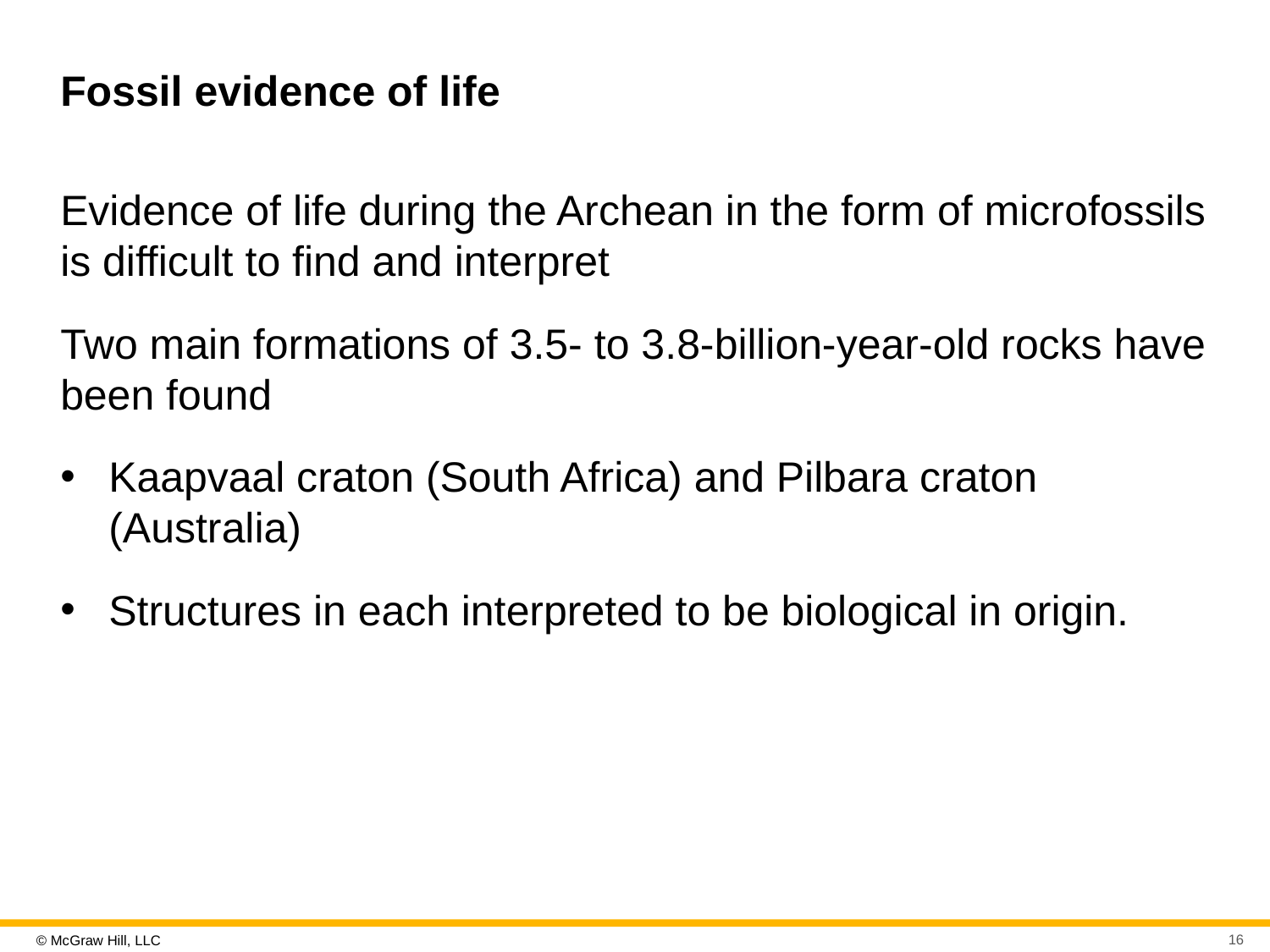

# Fossil evidence of life
Evidence of life during the Archean in the form of microfossils is difficult to find and interpret
Two main formations of 3.5- to 3.8-billion-year-old rocks have been found
Kaapvaal craton (South Africa) and Pilbara craton (Australia)
Structures in each interpreted to be biological in origin.
16